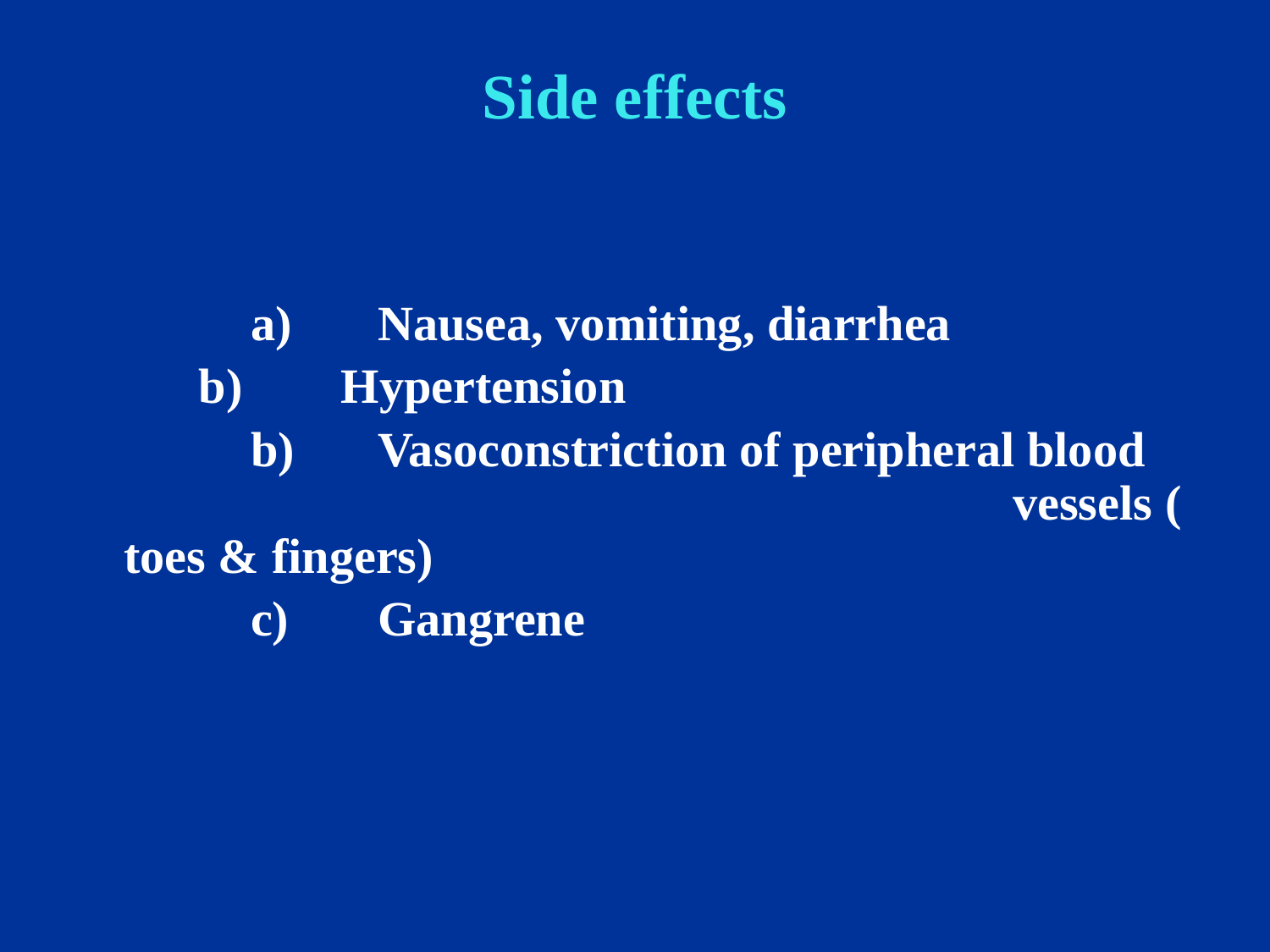

# Side effects

		a)	Nausea, vomiting, diarrhea
          b)        Hypertension
		b)	Vasoconstriction of peripheral blood                                                                		vessels ( toes & fingers)
		c)	Gangrene